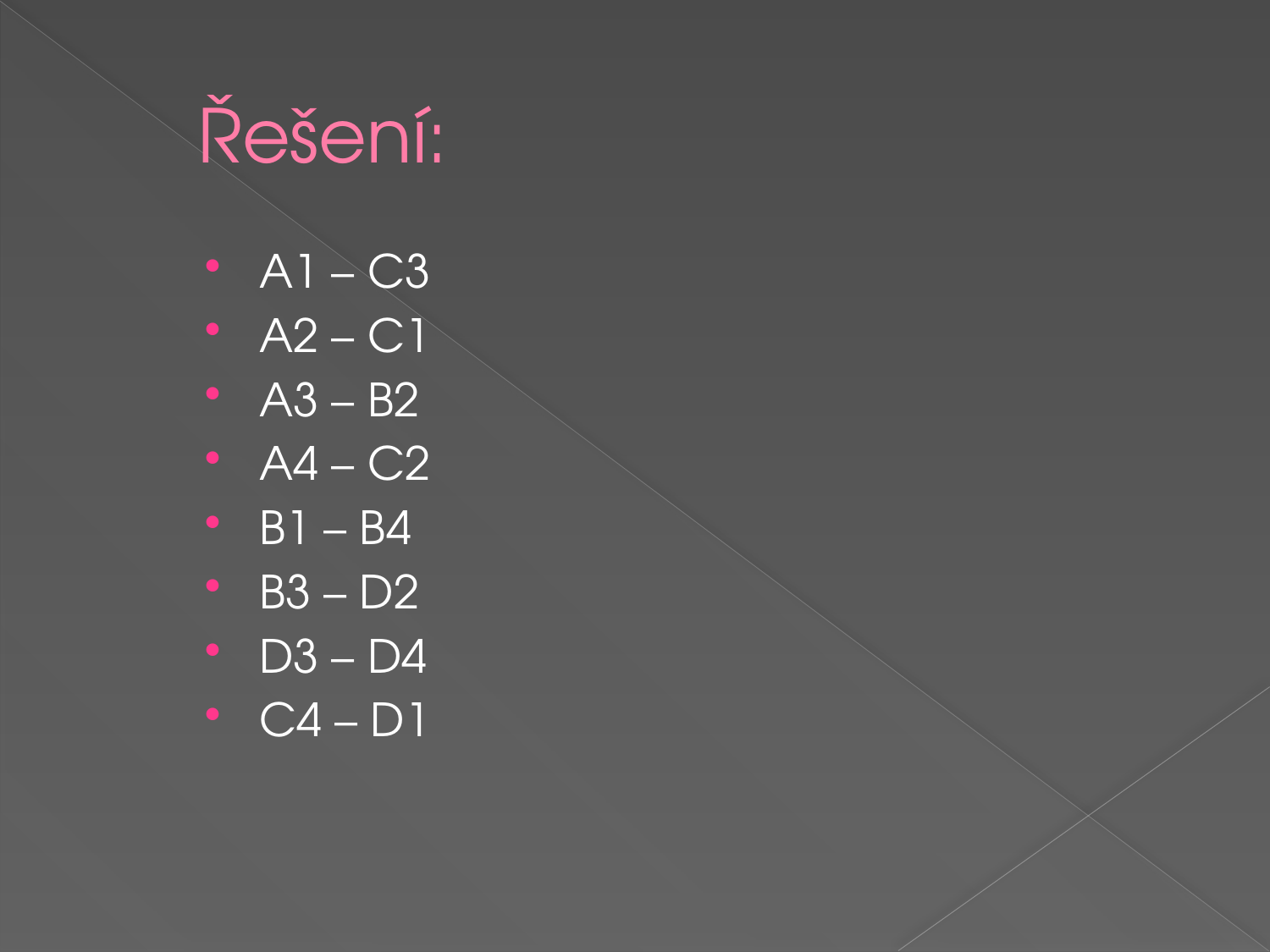

# Řešení:
A1 – C3
A2 – C1
A3 – B2
A4 – C2
B1 – B4
B3 – D2
D3 – D4
C4 – D1